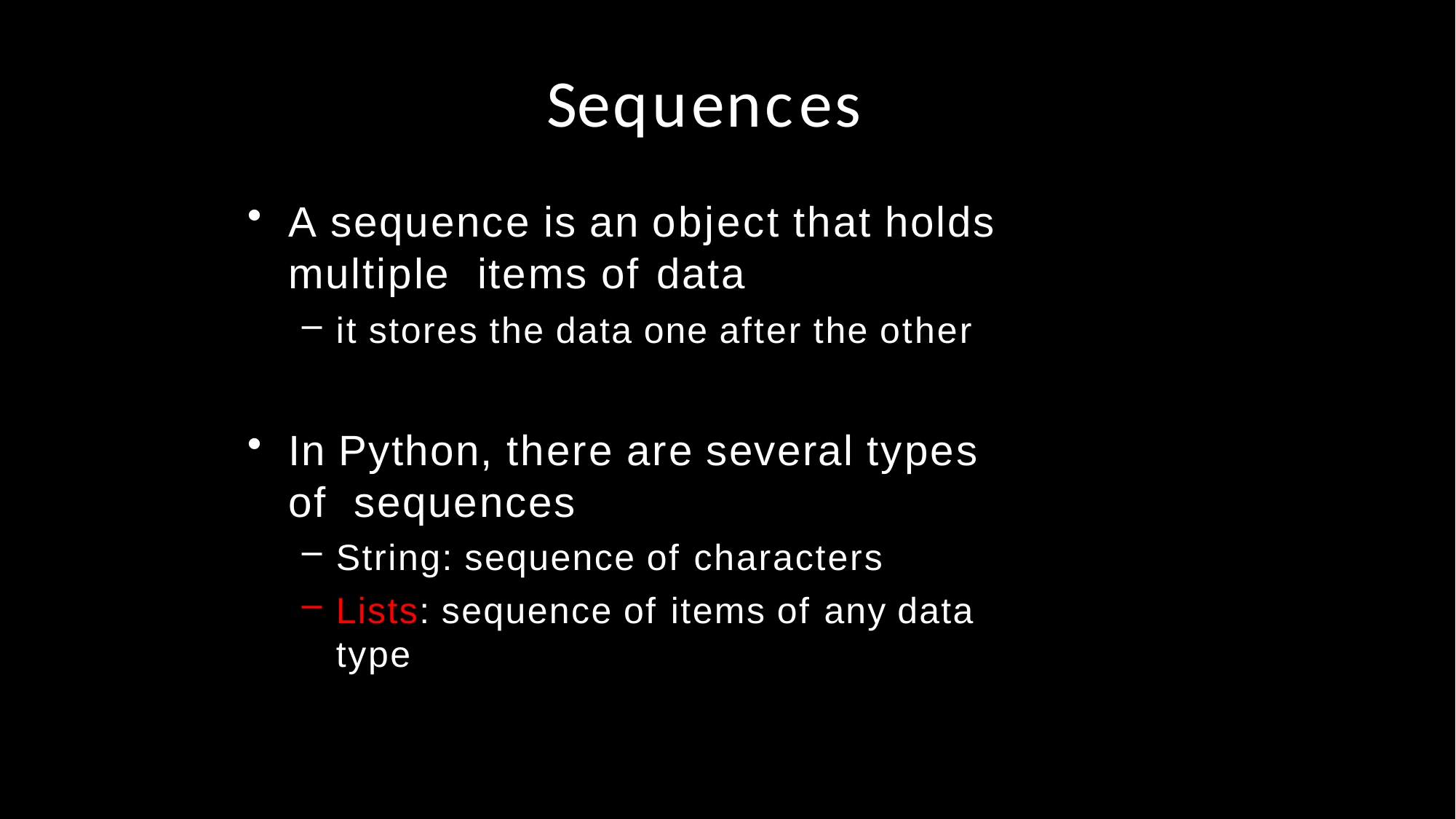

# Sequences
A sequence is an object that holds multiple  items of data
it stores the data one after the other

In Python, there are several types of  sequences
String: sequence of characters
Lists: sequence of items of any data type